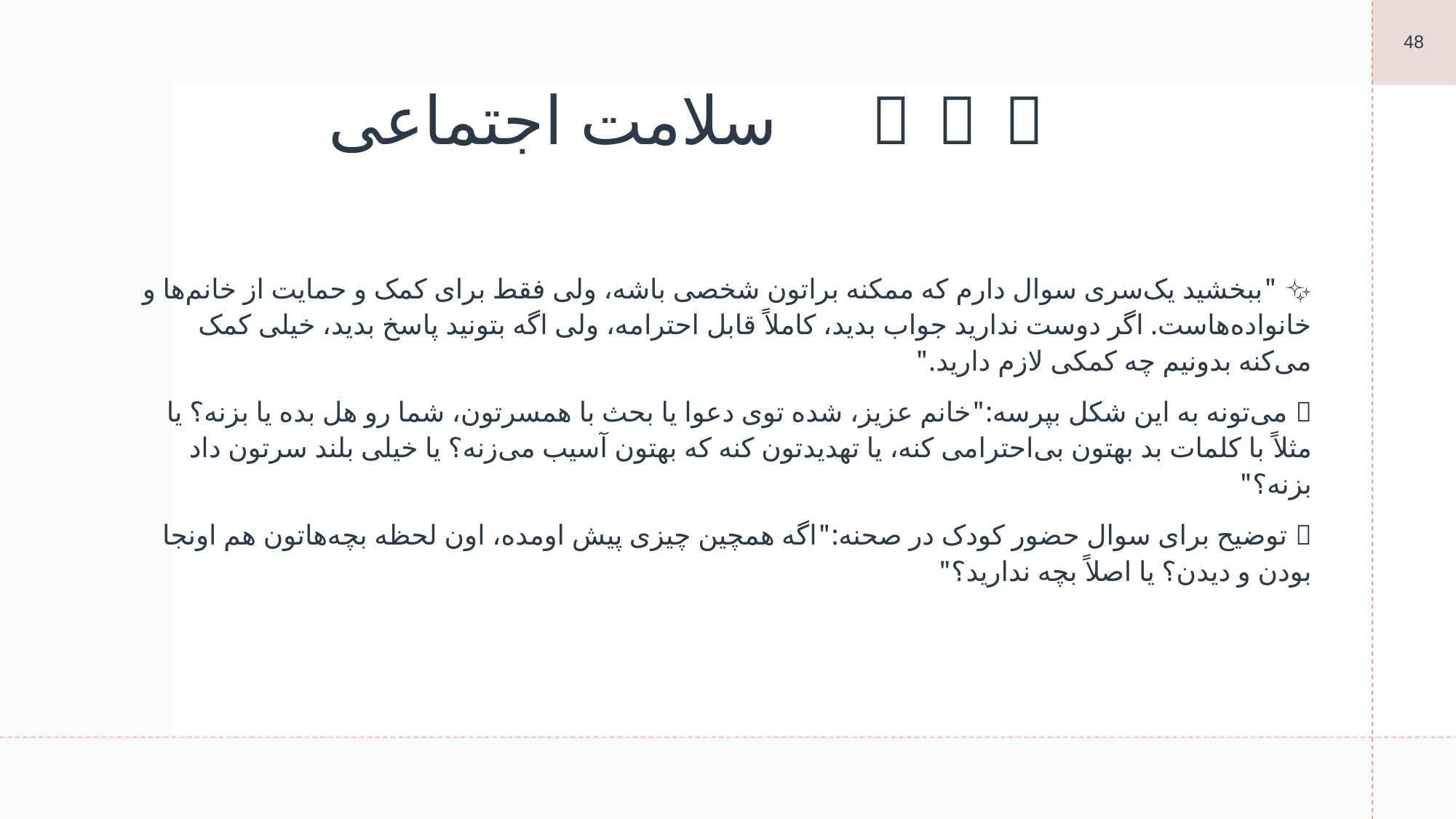

48
# 👨‍👩‍👧‍👦سلامت اجتماعی
✨ "ببخشید یک‌سری سوال دارم که ممکنه براتون شخصی باشه، ولی فقط برای کمک و حمایت از خانم‌ها و خانواده‌هاست. اگر دوست ندارید جواب بدید، کاملاً قابل احترامه، ولی اگه بتونید پاسخ بدید، خیلی کمک می‌کنه بدونیم چه کمکی لازم دارید."
🔸 می‌تونه به این شکل بپرسه:"خانم عزیز، شده توی دعوا یا بحث با همسرتون، شما رو هل بده یا بزنه؟ یا مثلاً با کلمات بد بهتون بی‌احترامی کنه، یا تهدیدتون کنه که بهتون آسیب می‌زنه؟ یا خیلی بلند سرتون داد بزنه؟"
👶 توضیح برای سوال حضور کودک در صحنه:"اگه همچین چیزی پیش اومده، اون لحظه بچه‌هاتون هم اونجا بودن و دیدن؟ یا اصلاً بچه ندارید؟"